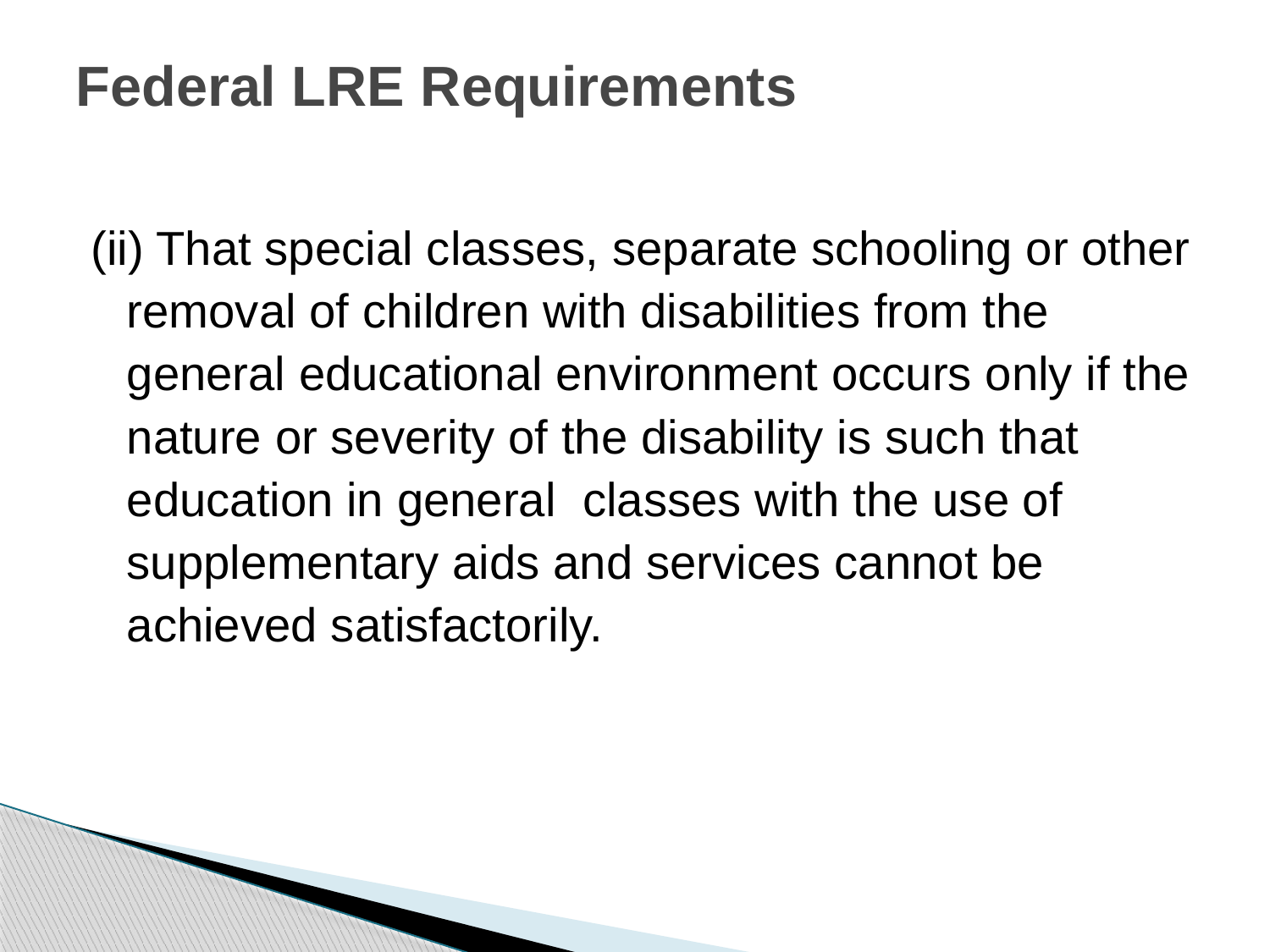

# Federal LRE Requirements
(ii) That special classes, separate schooling or other removal of children with disabilities from the general educational environment occurs only if the nature or severity of the disability is such that education in general  classes with the use of supplementary aids and services cannot be achieved satisfactorily.